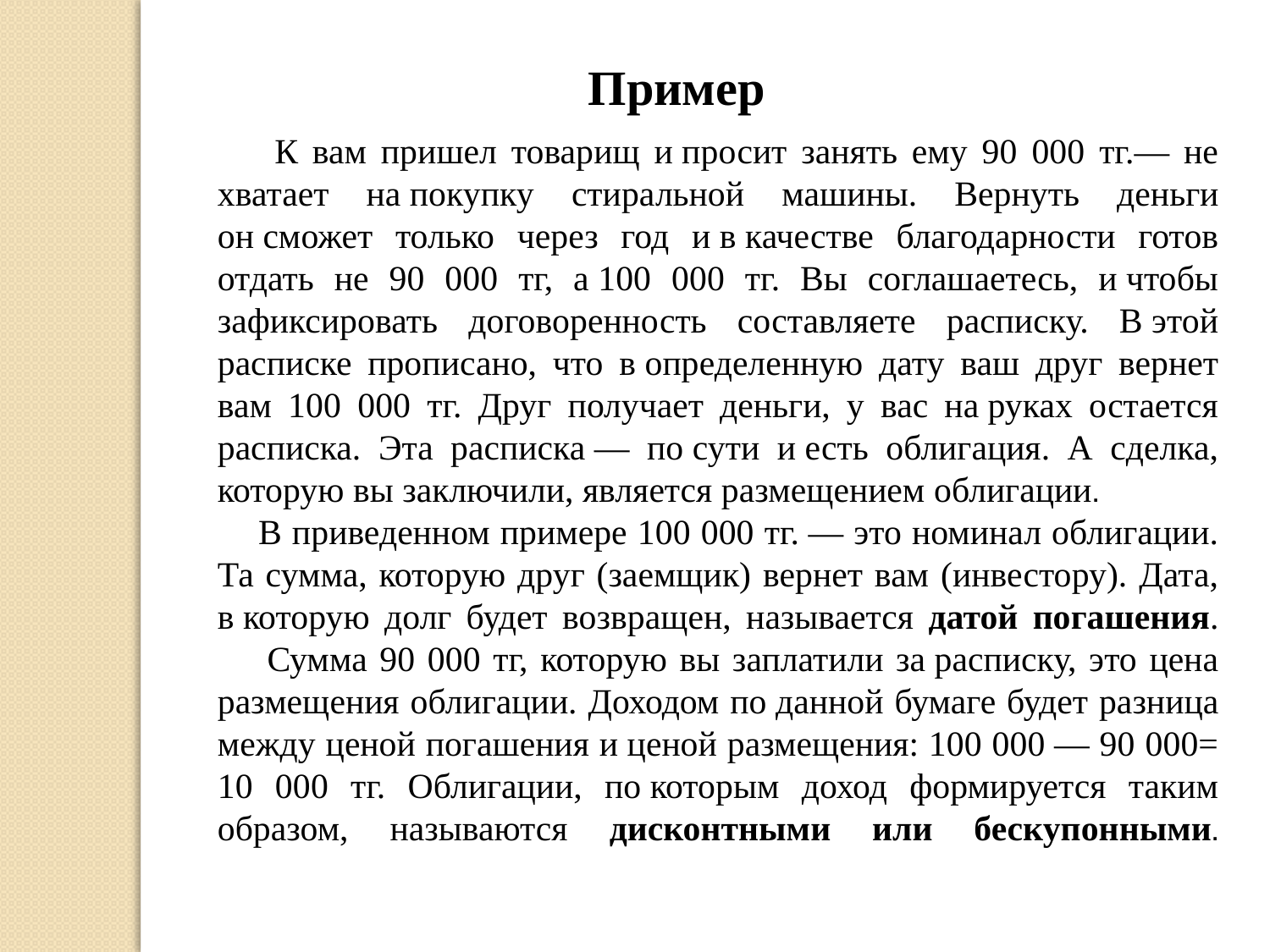

Пример
    К вам пришел товарищ и просит занять ему 90 000 тг.— не хватает на покупку стиральной машины. Вернуть деньги он сможет только через год и в качестве благодарности готов отдать не 90 000 тг, а 100 000 тг. Вы соглашаетесь, и чтобы зафиксировать договоренность составляете расписку. В этой расписке прописано, что в определенную дату ваш друг вернет вам 100 000 тг. Друг получает деньги, у вас на руках остается расписка. Эта расписка — по сути и есть облигация. А сделка, которую вы заключили, является размещением облигации.
    В приведенном примере 100 000 тг. — это номинал облигации. Та сумма, которую друг (заемщик) вернет вам (инвестору). Дата, в которую долг будет возвращен, называется датой погашения.
    Сумма 90 000 тг, которую вы заплатили за расписку, это цена размещения облигации. Доходом по данной бумаге будет разница между ценой погашения и ценой размещения: 100 000 — 90 000= 10 000 тг. Облигации, по которым доход формируется таким образом, называются дисконтными или бескупонными.